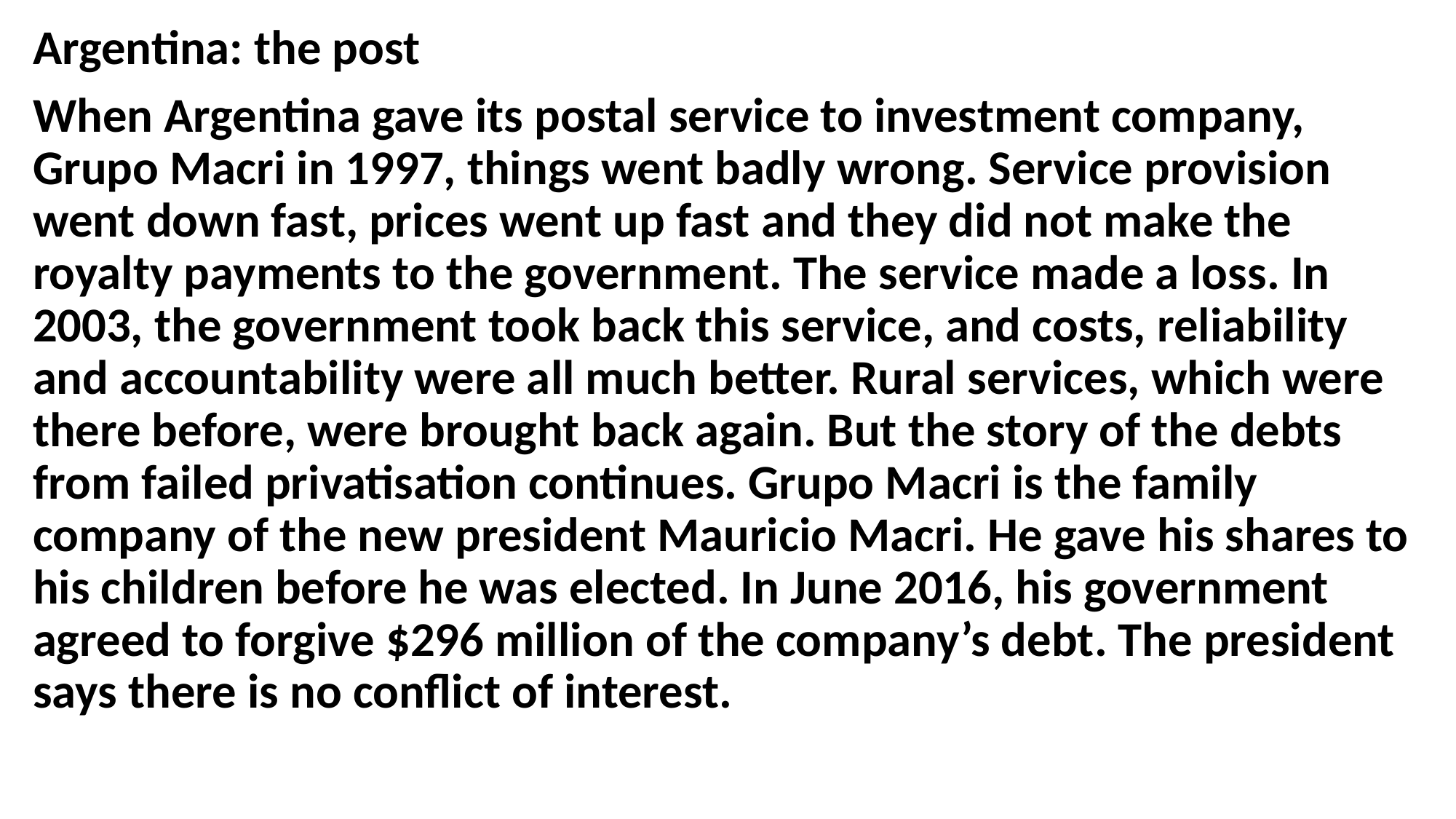

Argentina: the post
When Argentina gave its postal service to investment company, Grupo Macri in 1997, things went badly wrong. Service provision went down fast, prices went up fast and they did not make the royalty payments to the government. The service made a loss. In 2003, the government took back this service, and costs, reliability and accountability were all much better. Rural services, which were there before, were brought back again. But the story of the debts from failed privatisation continues. Grupo Macri is the family company of the new president Mauricio Macri. He gave his shares to his children before he was elected. In June 2016, his government agreed to forgive $296 million of the company’s debt. The president says there is no conflict of interest.

#